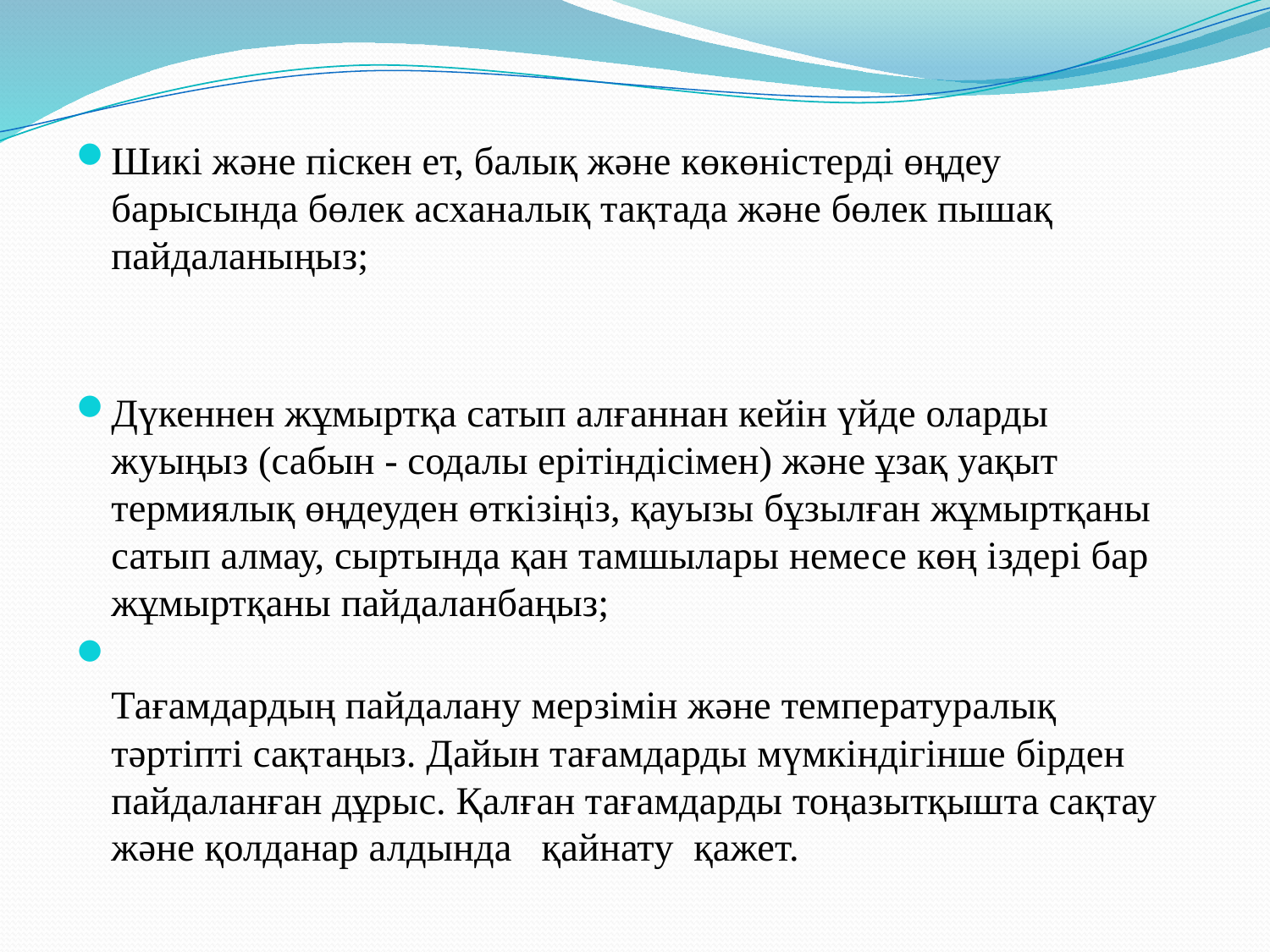

Шикі және піскен ет, балық және көкөністерді өңдеу барысында бөлек асханалық тақтада және бөлек пышақ пайдаланыңыз;

Дүкеннен жұмыртқа сатып алғаннан кейін үйде оларды жуыңыз (сабын - содалы ерітіндісімен) және ұзақ уақыт термиялық өңдеуден өткізіңіз, қауызы бұзылған жұмыртқаны сатып алмау, сыртында қан тамшылары немесе көң іздері бар жұмыртқаны пайдаланбаңыз;
Тағамдардың пайдалану мерзімін және температуралық тәртіпті сақтаңыз. Дайын тағамдарды мүмкіндігінше бірден пайдаланған дұрыс. Қалған тағамдарды тоңазытқышта сақтау  және қолданар алдында   қайнату  қажет.